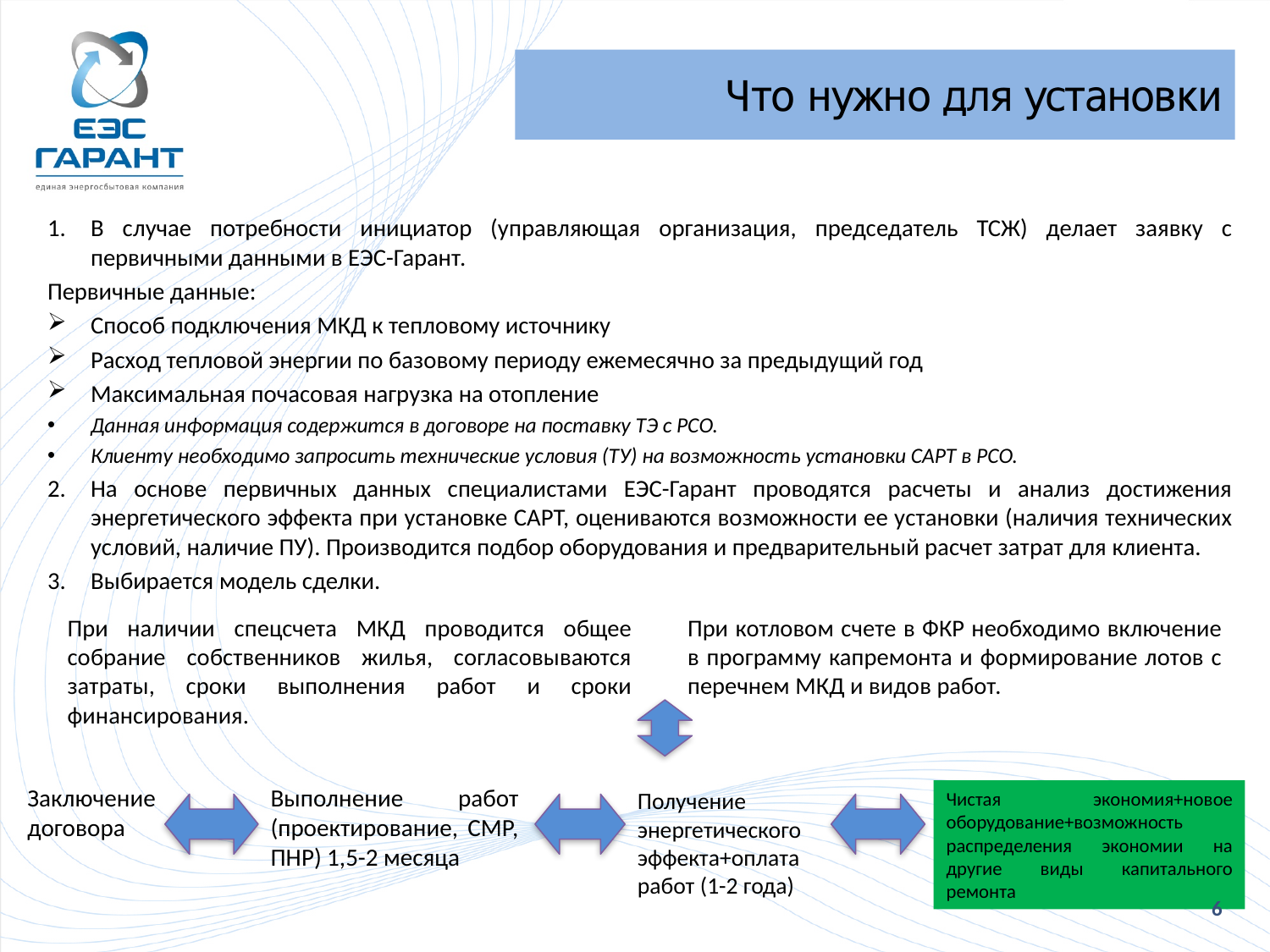

# Что нужно для установки
В случае потребности инициатор (управляющая организация, председатель ТСЖ) делает заявку с первичными данными в ЕЭС-Гарант.
Первичные данные:
Способ подключения МКД к тепловому источнику
Расход тепловой энергии по базовому периоду ежемесячно за предыдущий год
Максимальная почасовая нагрузка на отопление
Данная информация содержится в договоре на поставку ТЭ с РСО.
Клиенту необходимо запросить технические условия (ТУ) на возможность установки САРТ в РСО.
На основе первичных данных специалистами ЕЭС-Гарант проводятся расчеты и анализ достижения энергетического эффекта при установке САРТ, оцениваются возможности ее установки (наличия технических условий, наличие ПУ). Производится подбор оборудования и предварительный расчет затрат для клиента.
Выбирается модель сделки.

При наличии спецсчета МКД проводится общее собрание собственников жилья, согласовываются затраты, сроки выполнения работ и сроки финансирования.
При котловом счете в ФКР необходимо включение в программу капремонта и формирование лотов с перечнем МКД и видов работ.

Заключение договора
Выполнение работ (проектирование, СМР, ПНР) 1,5-2 месяца
Получение энергетического эффекта+оплата работ (1-2 года)
Чистая экономия+новое оборудование+возможность распределения экономии на другие виды капитального ремонта

6